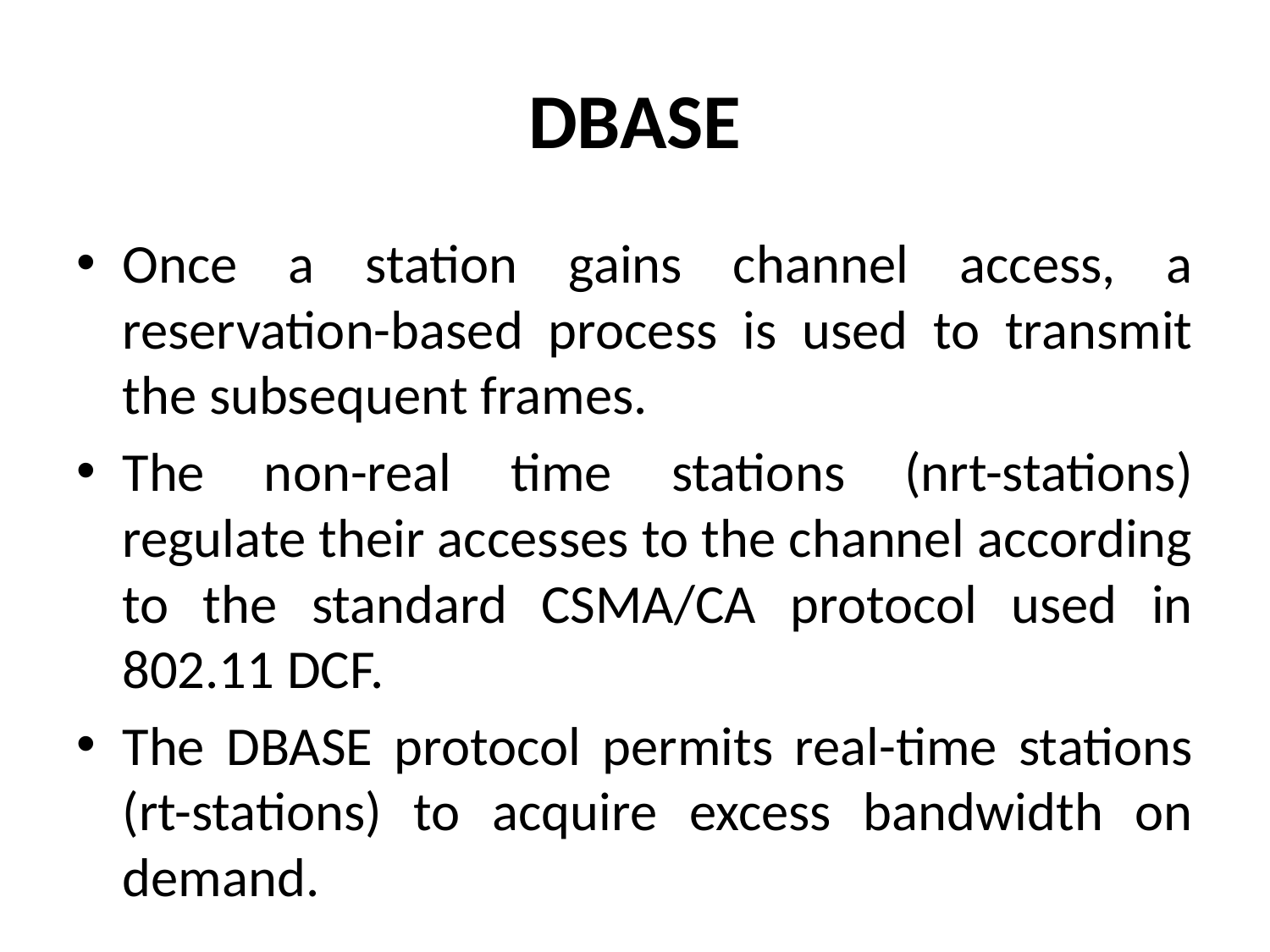

# DBASE
Once a station gains channel access, a reservation-based process is used to transmit the subsequent frames.
The non-real time stations (nrt-stations) regulate their accesses to the channel according to the standard CSMA/CA protocol used in 802.11 DCF.
The DBASE protocol permits real-time stations (rt-stations) to acquire excess bandwidth on demand.